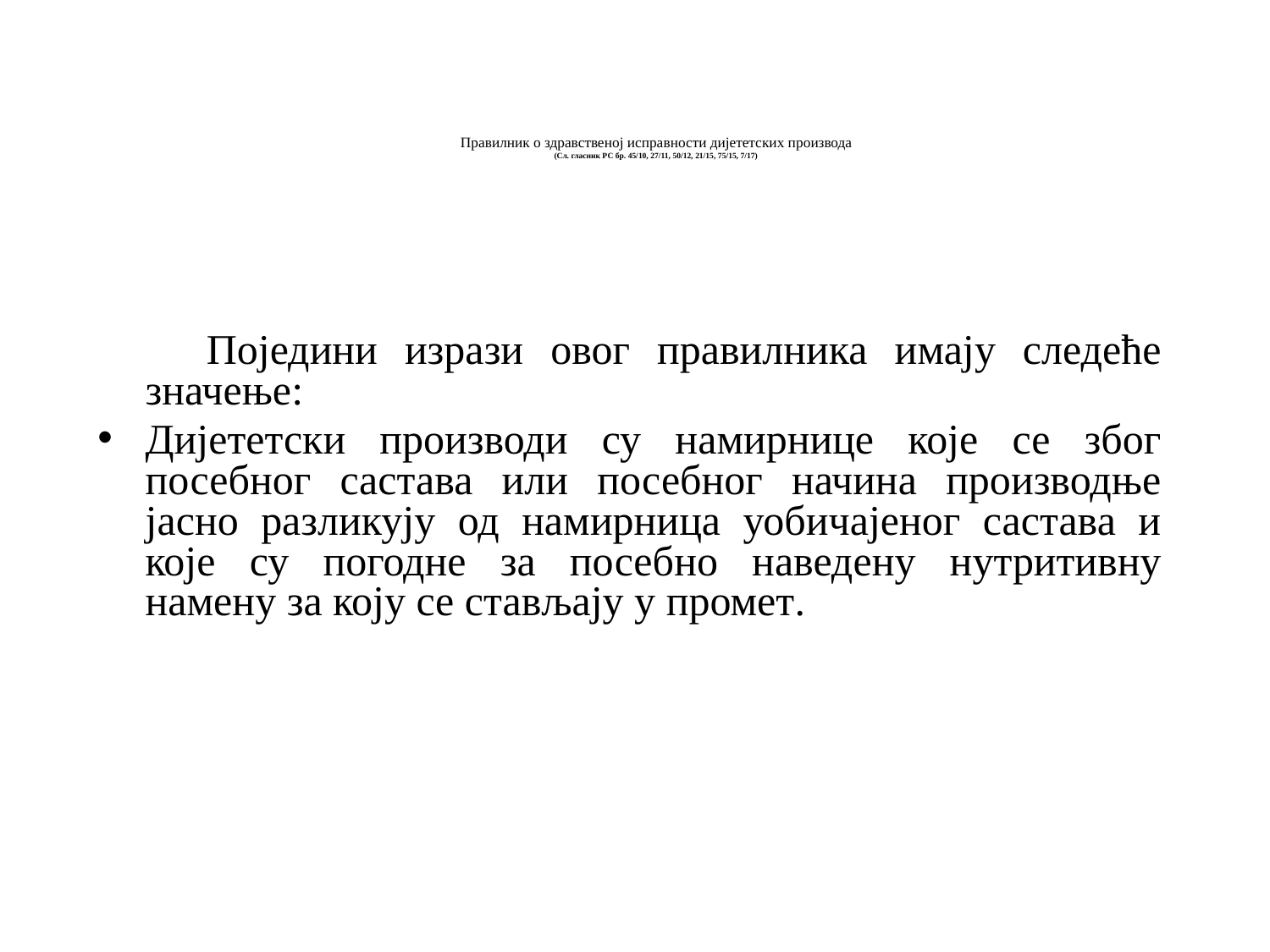

# Правилник о здравственој исправности дијететских производа (Сл. гласник РС бр. 45/10, 27/11, 50/12, 21/15, 75/15, 7/17)

    Поједини изрази овог правилника имају следеће значење:
Дијететски производи су намирнице које се због посебног састава или посебног начина производње јасно разликују од намирница уобичајеног састава и које су погодне за посебно наведену нутритивну намену за коју се стављају у промет.